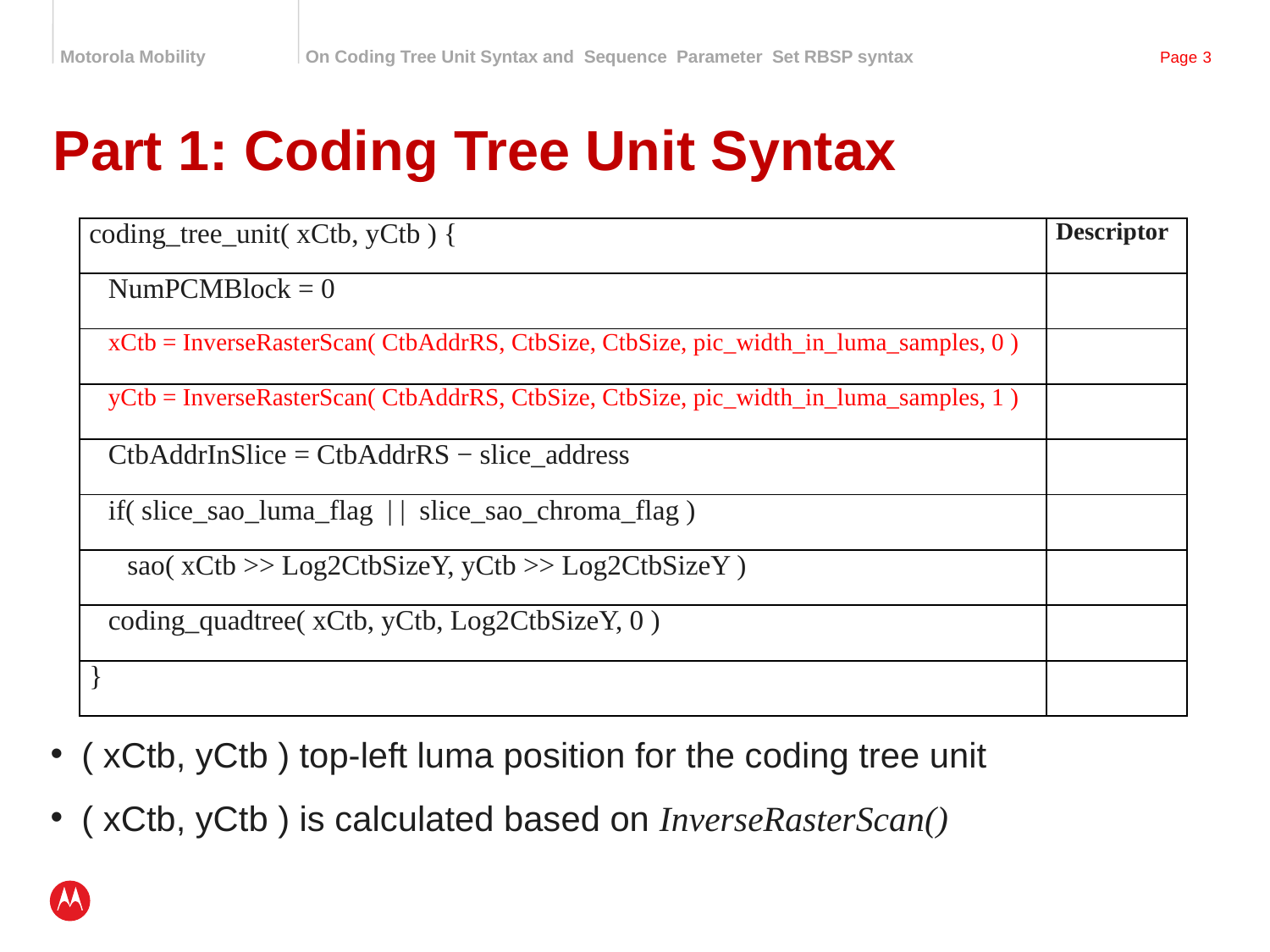

# Part 1: Coding Tree Unit Syntax
| coding\_tree\_unit( xCtb, yCtb ) { | Descriptor |
| --- | --- |
| NumPCMBlock = 0 |  |
| xCtb = InverseRasterScan( CtbAddrRS, CtbSize, CtbSize, pic\_width\_in\_luma\_samples, 0 ) |  |
| yCtb = InverseRasterScan( CtbAddrRS, CtbSize, CtbSize, pic\_width\_in\_luma\_samples, 1 ) |  |
| CtbAddrInSlice = CtbAddrRS − slice\_address |  |
| if( slice\_sao\_luma\_flag | | slice\_sao\_chroma\_flag ) |  |
| sao( xCtb >> Log2CtbSizeY, yCtb >> Log2CtbSizeY ) |  |
| coding\_quadtree( xCtb, yCtb, Log2CtbSizeY, 0 ) |  |
| } |  |
( xCtb, yCtb ) top-left luma position for the coding tree unit
( xCtb, yCtb ) is calculated based on InverseRasterScan()